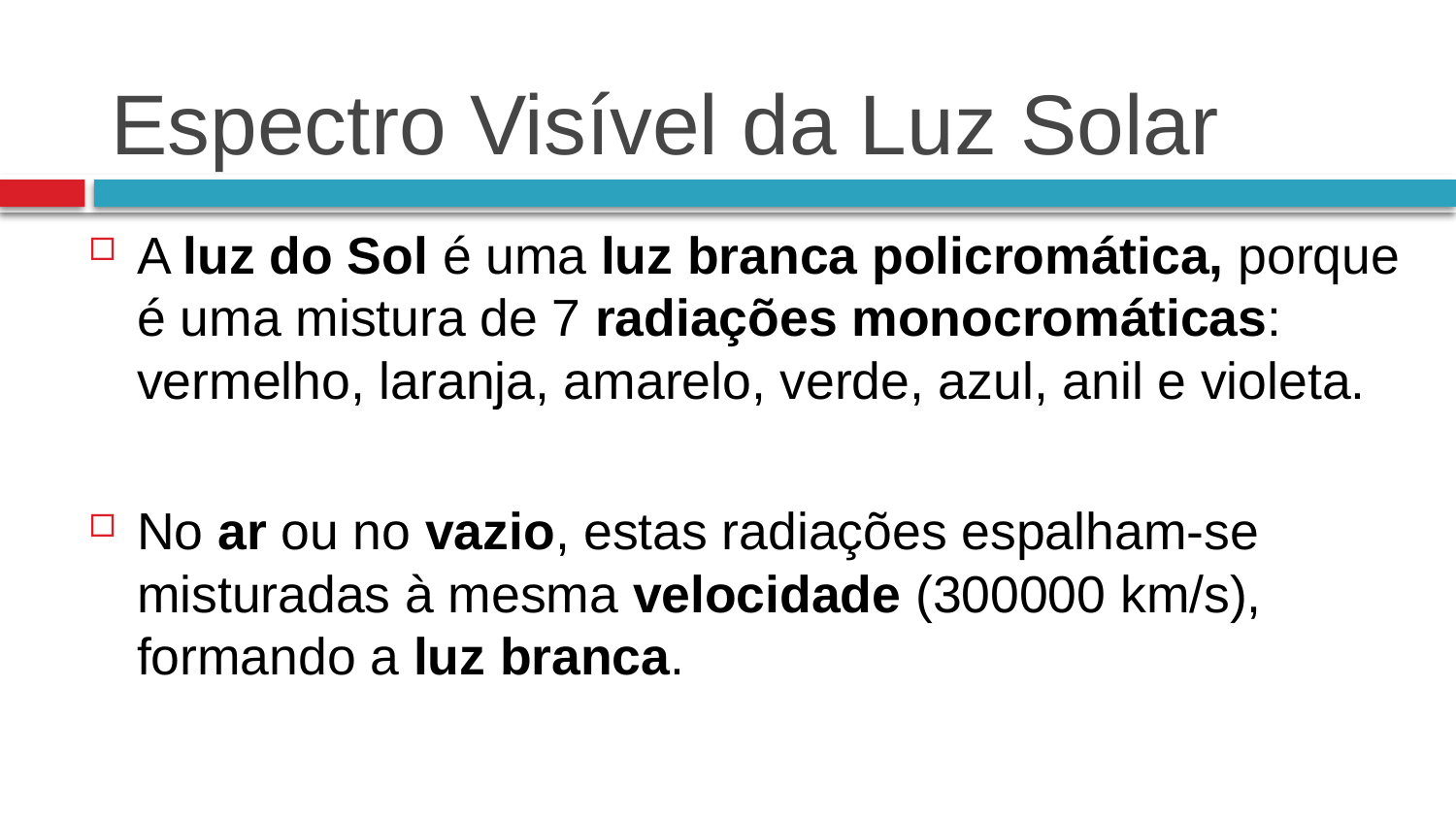

# Espectro Visível da Luz Solar
A luz do Sol é uma luz branca policromática, porque é uma mistura de 7 radiações monocromáticas:
vermelho, laranja, amarelo, verde, azul, anil e violeta.

No ar ou no vazio, estas radiações espalham-se
misturadas à mesma velocidade (300000 km/s),
formando a luz branca.